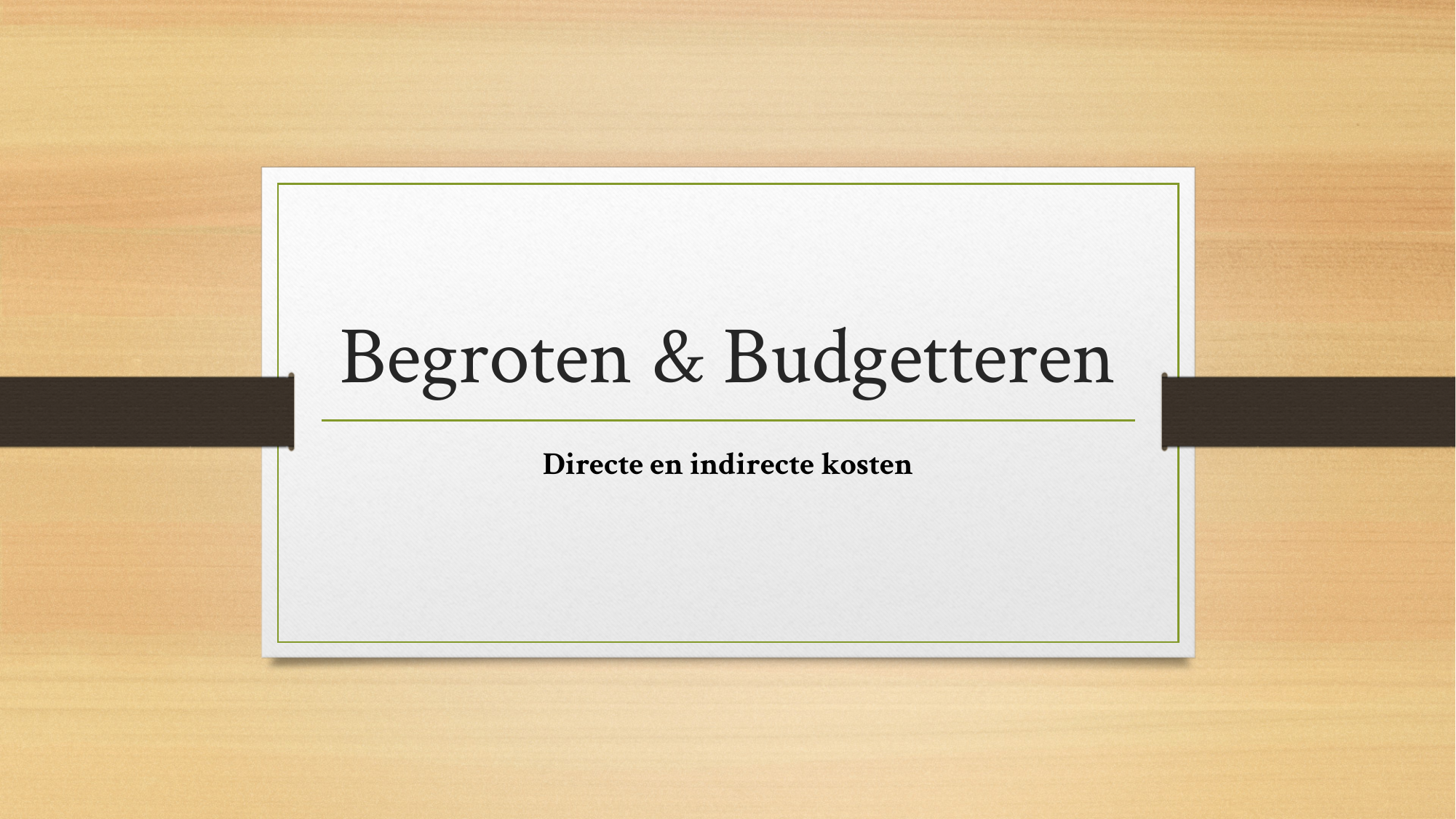

# Begroten & Budgetteren
Directe en indirecte kosten